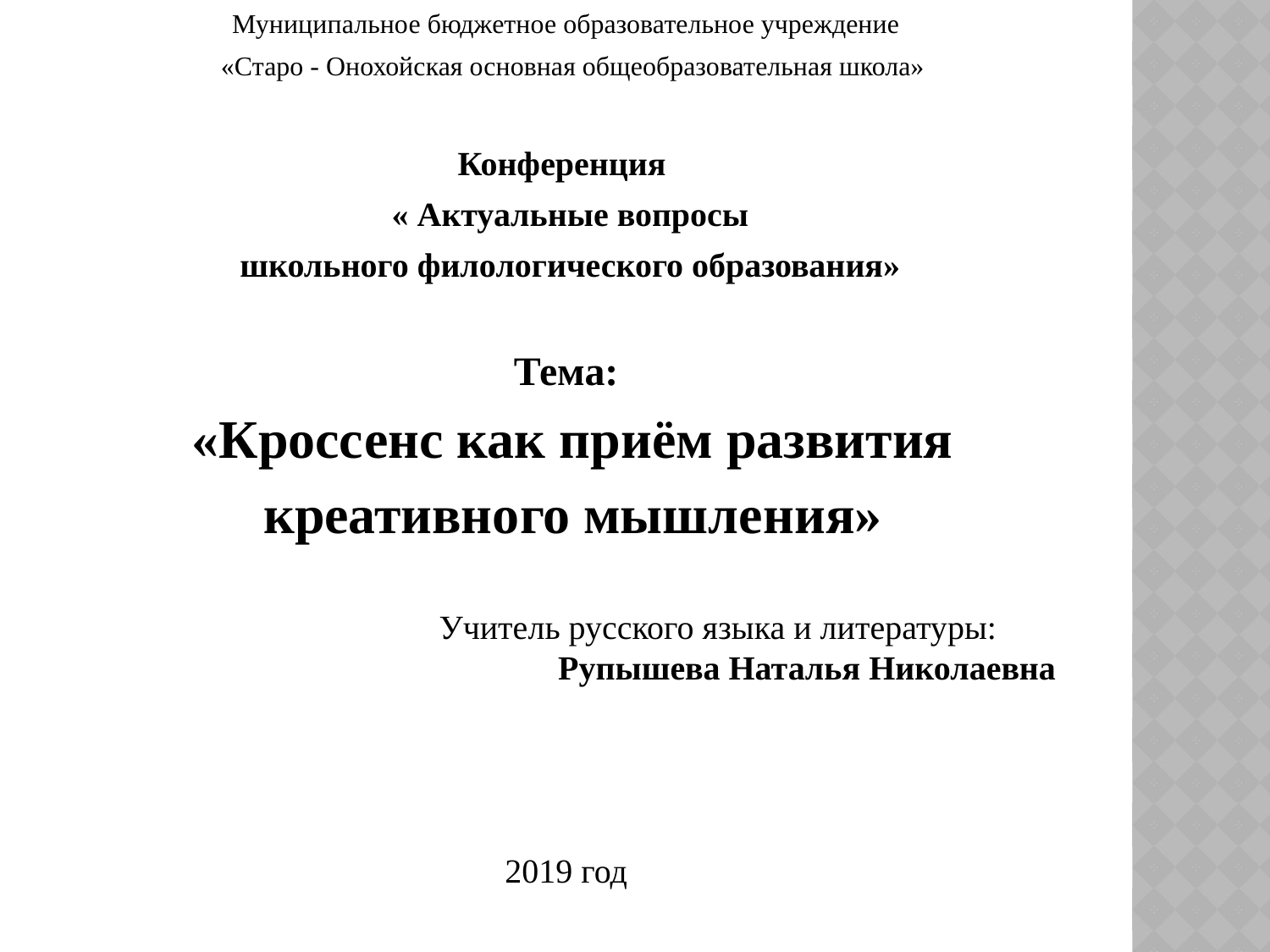

#
Муниципальное бюджетное образовательное учреждение
  «Старо - Онохойская основная общеобразовательная школа»

Конференция
 « Актуальные вопросы
 школьного филологического образования»

Тема:
 «Кроссенс как приём развития
 креативного мышления»

                                          Учитель русского языка и литературы:          Рупышева Наталья Николаевна

2019 год